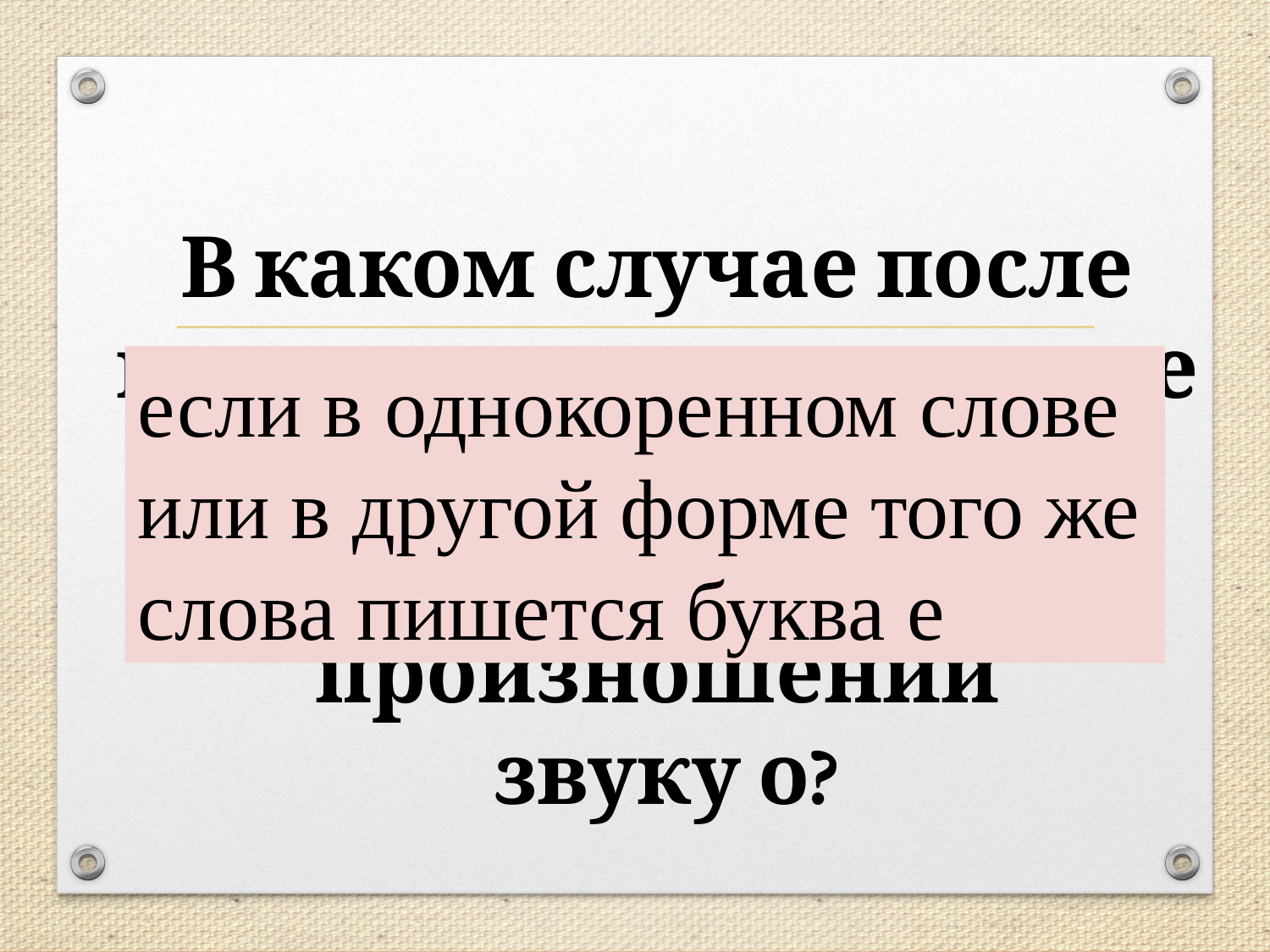

В каком случае после шипящих  под ударение пишется е (ё) ,
 соответствующая в произношении
 звуку о?
если в однокоренном слове или в другой форме того же слова пишется буква е